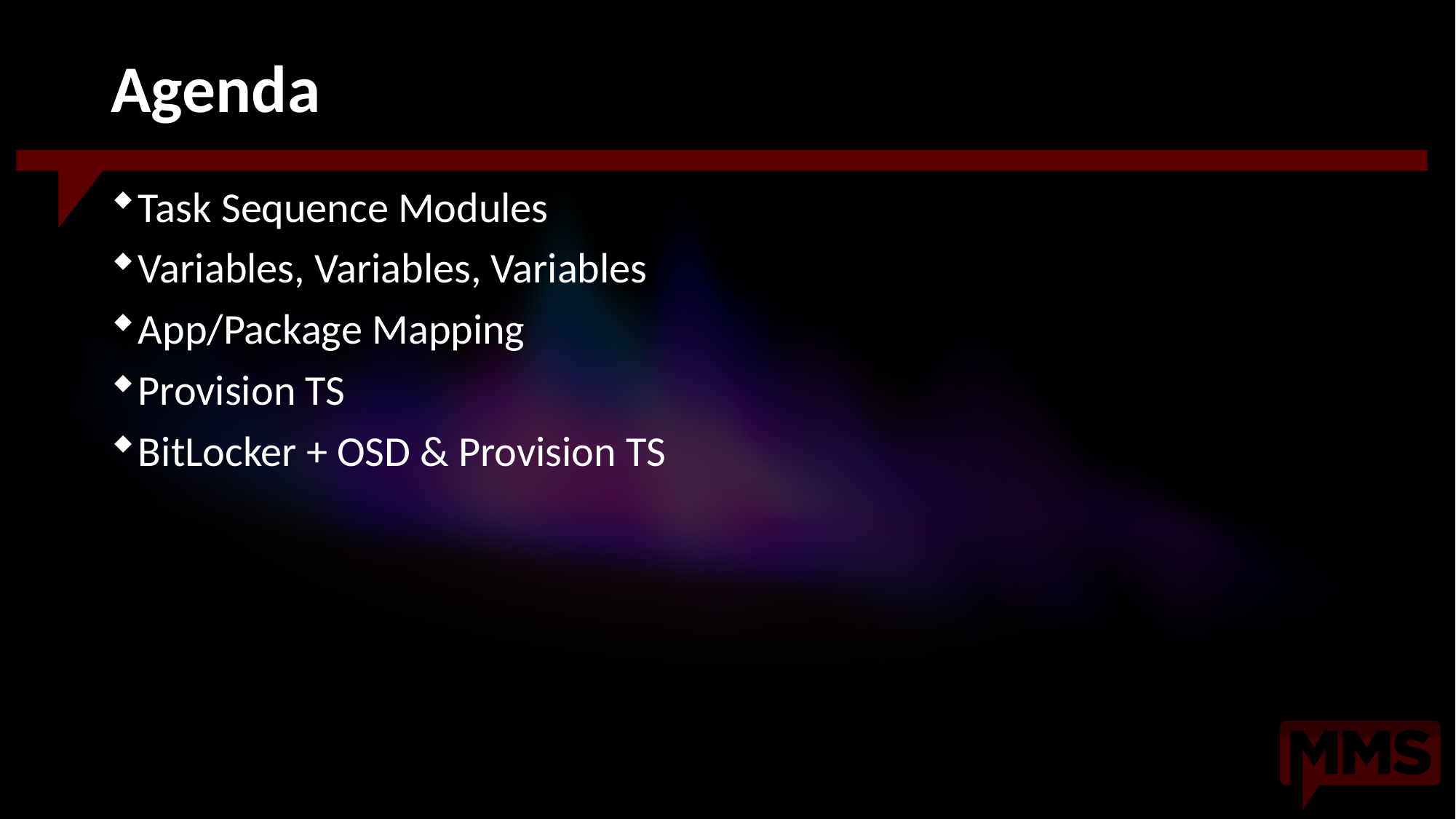

# Agenda
Task Sequence Modules
Variables, Variables, Variables
App/Package Mapping
Provision TS
BitLocker + OSD & Provision TS